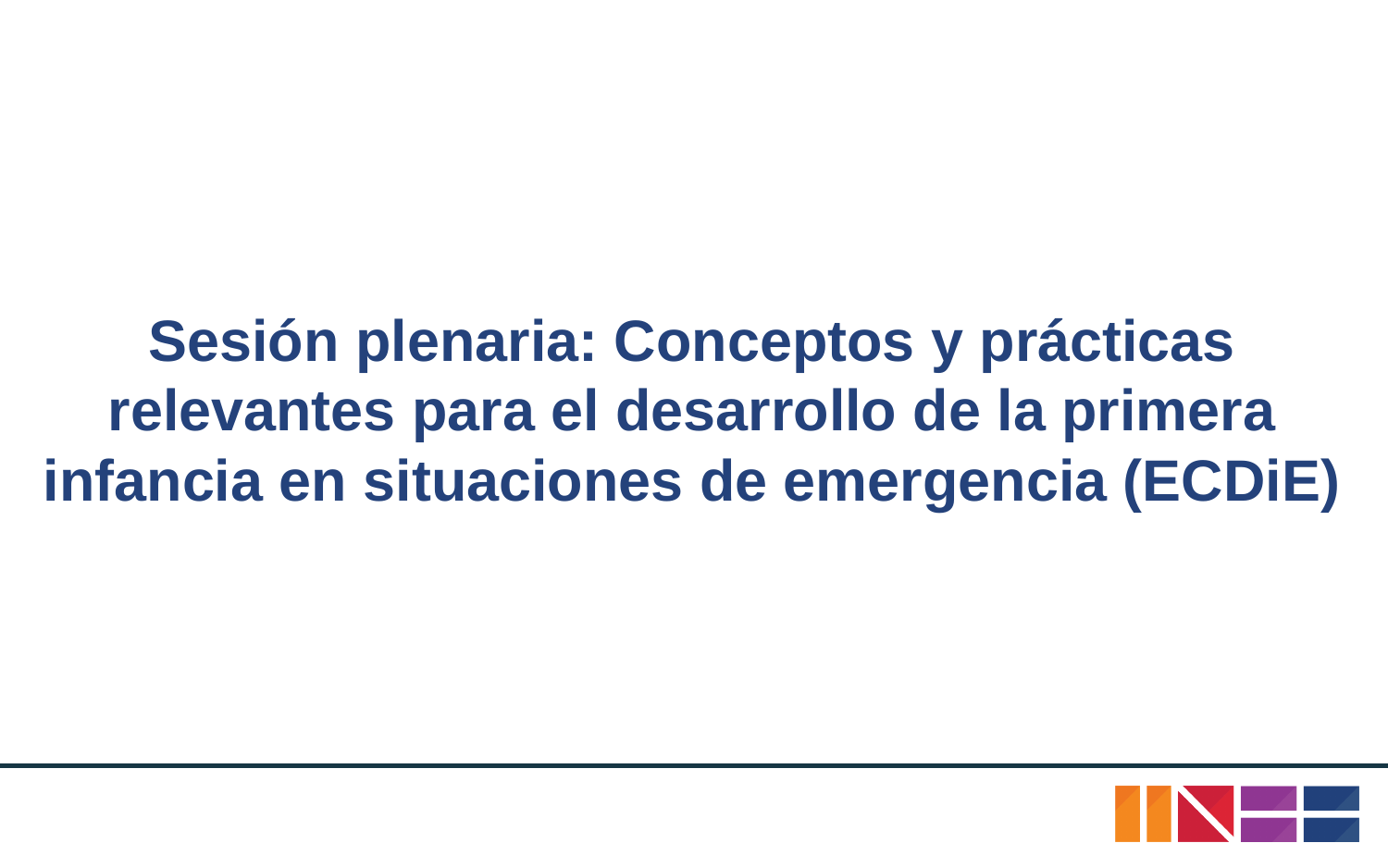

# Sesión plenaria: Conceptos y prácticas relevantes para el desarrollo de la primera infancia en situaciones de emergencia (ECDiE)